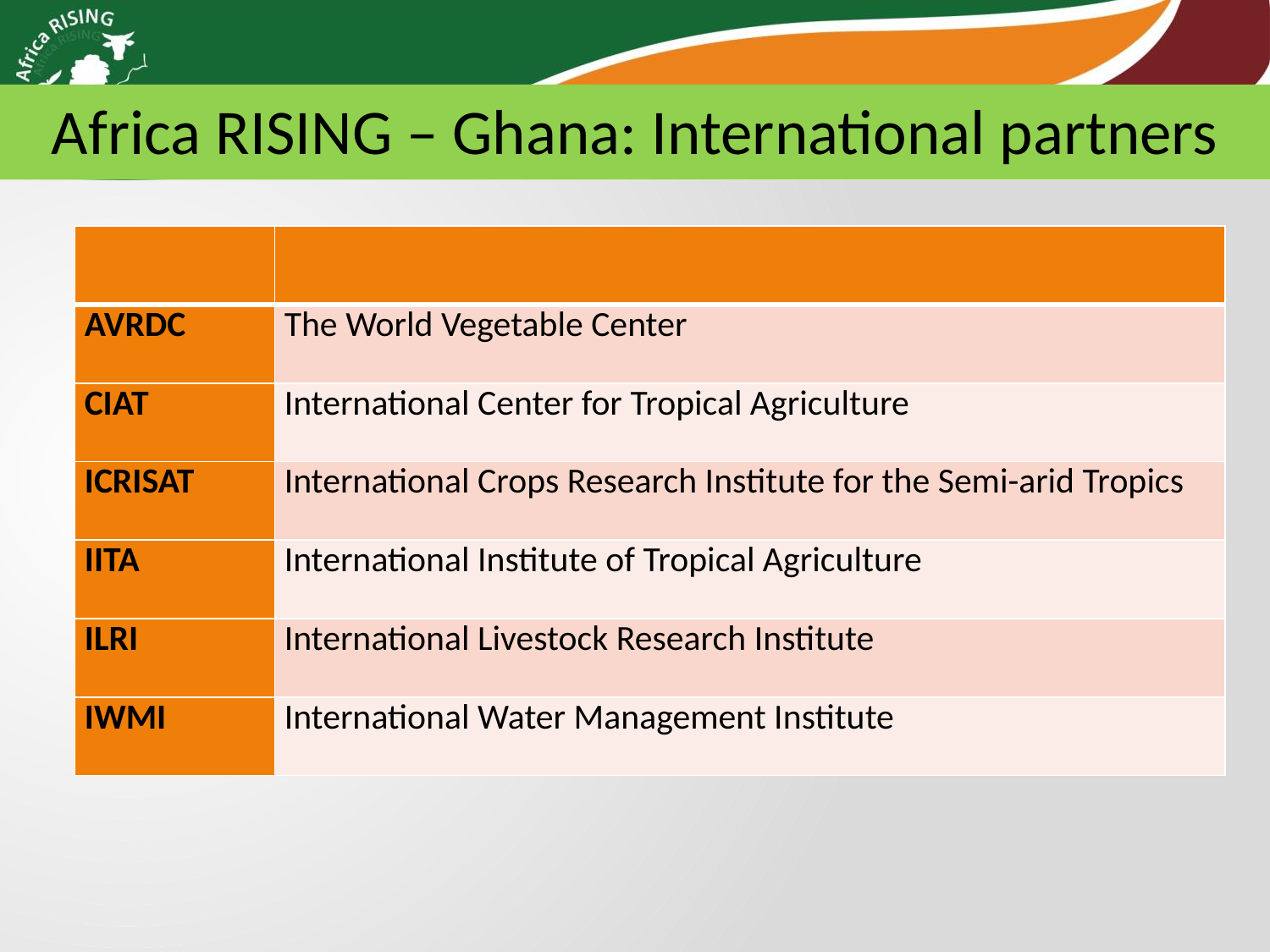

Africa RISING – Ghana: International partners
|  |  |
| --- | --- |
| AVRDC | The World Vegetable Center |
| CIAT | International Center for Tropical Agriculture |
| ICRISAT | International Crops Research Institute for the Semi-arid Tropics |
| IITA | International Institute of Tropical Agriculture |
| ILRI | International Livestock Research Institute |
| IWMI | International Water Management Institute |